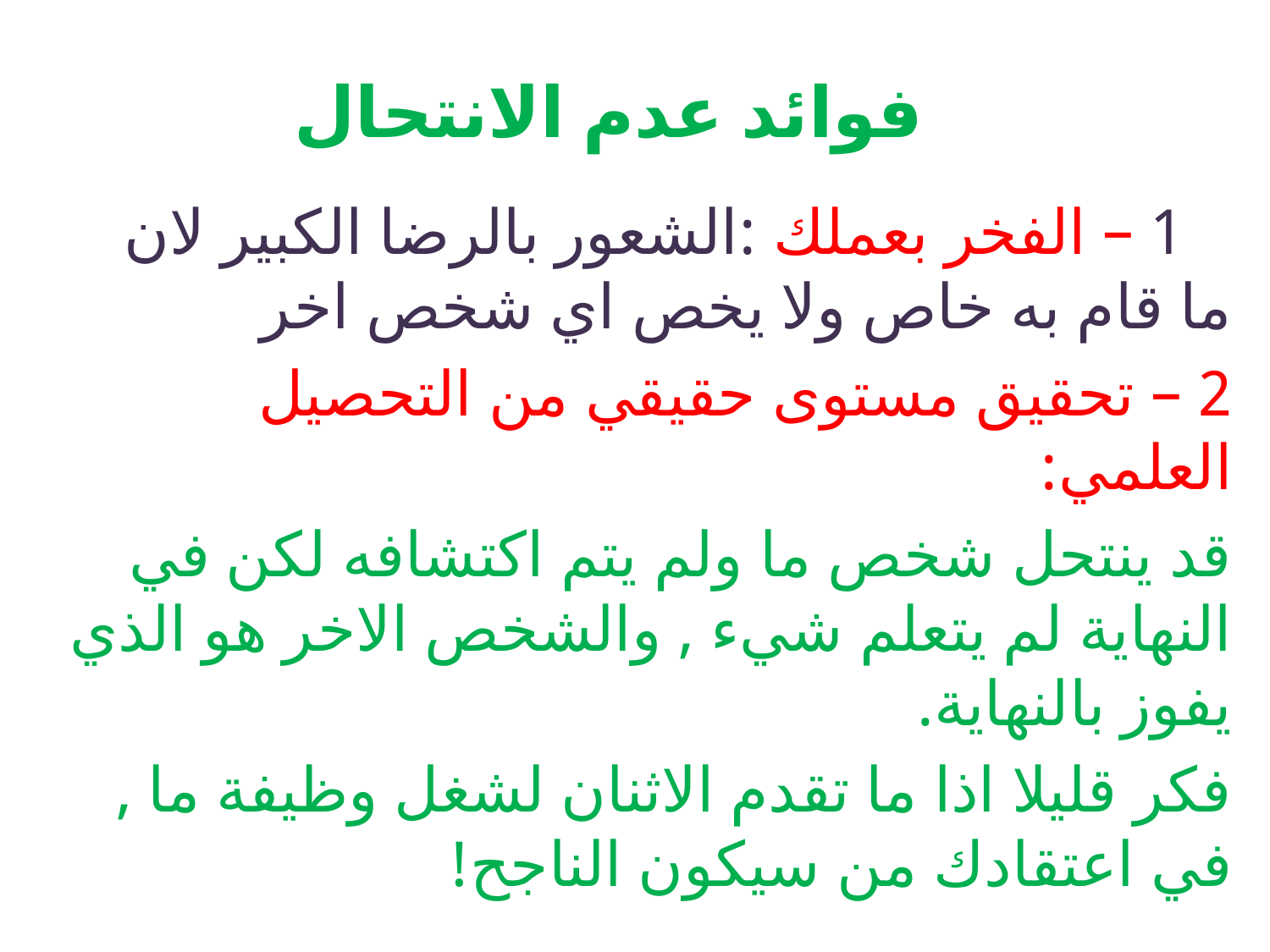

# فوائد عدم الانتحال
   1 – الفخر بعملك :الشعور بالرضا الكبير لان ما قام به خاص ولا يخص اي شخص اخر
2 – تحقيق مستوى حقيقي من التحصيل العلمي:
قد ينتحل شخص ما ولم يتم اكتشافه لكن في النهاية لم يتعلم شيء , والشخص الاخر هو الذي يفوز بالنهاية.
فكر قليلا اذا ما تقدم الاثنان لشغل وظيفة ما , في اعتقادك من سيكون الناجح!